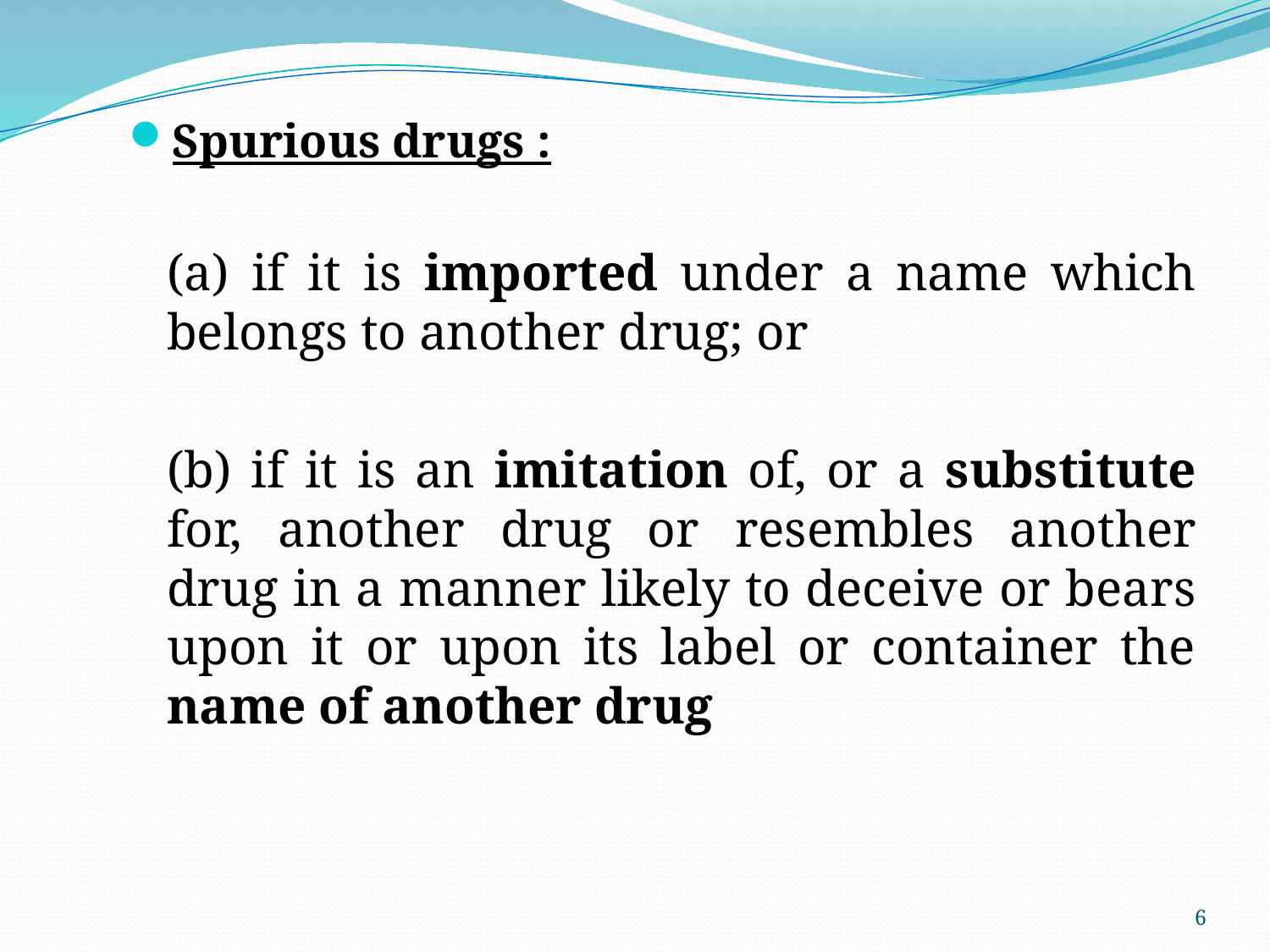

Spurious drugs :

	(a) if it is imported under a name which belongs to another drug; or

	(b) if it is an imitation of, or a substitute for, another drug or resembles another drug in a manner likely to deceive or bears upon it or upon its label or container the name of another drug

6